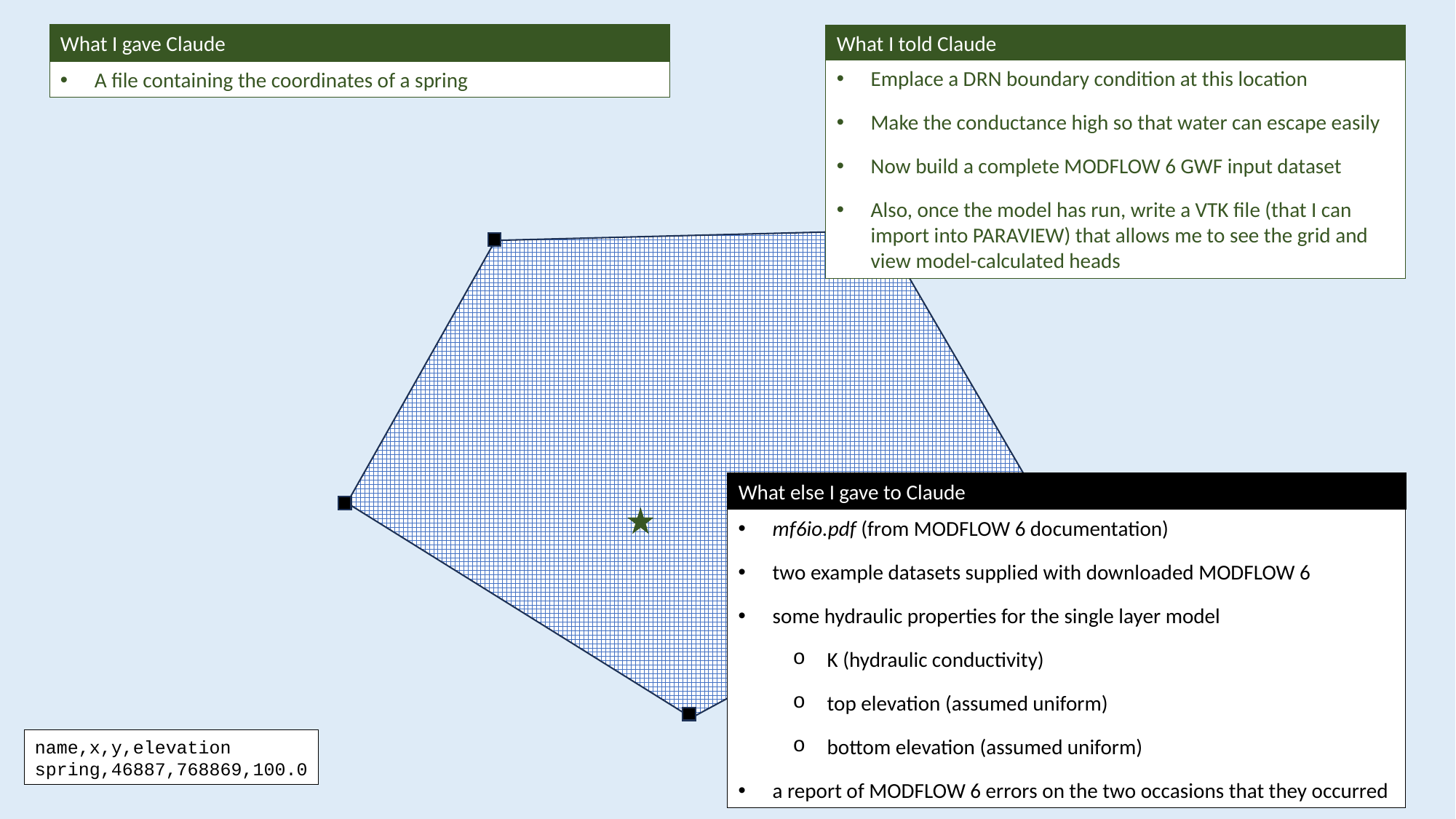

What I gave Claude
What I told Claude
Emplace a DRN boundary condition at this location
Make the conductance high so that water can escape easily
Now build a complete MODFLOW 6 GWF input dataset
Also, once the model has run, write a VTK file (that I can import into PARAVIEW) that allows me to see the grid and view model-calculated heads
A file containing the coordinates of a spring

What else I gave to Claude

mf6io.pdf (from MODFLOW 6 documentation)
two example datasets supplied with downloaded MODFLOW 6
some hydraulic properties for the single layer model
K (hydraulic conductivity)
top elevation (assumed uniform)
bottom elevation (assumed uniform)
a report of MODFLOW 6 errors on the two occasions that they occurred

name,x,y,elevation
spring,46887,768869,100.0